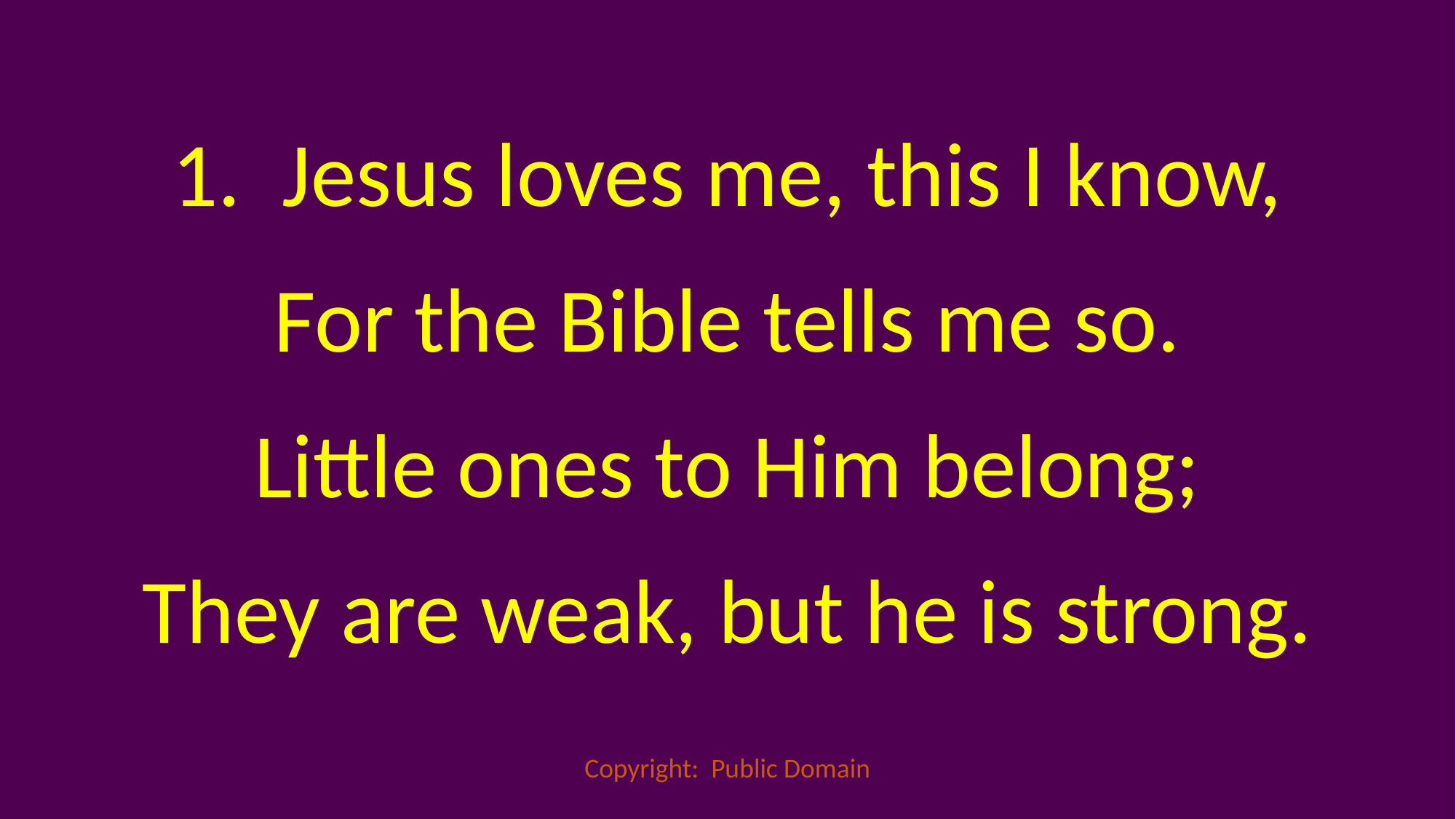

1.  Jesus loves me, this I know,
For the Bible tells me so.
Little ones to Him belong;
They are weak, but he is strong.
Copyright:  Public Domain